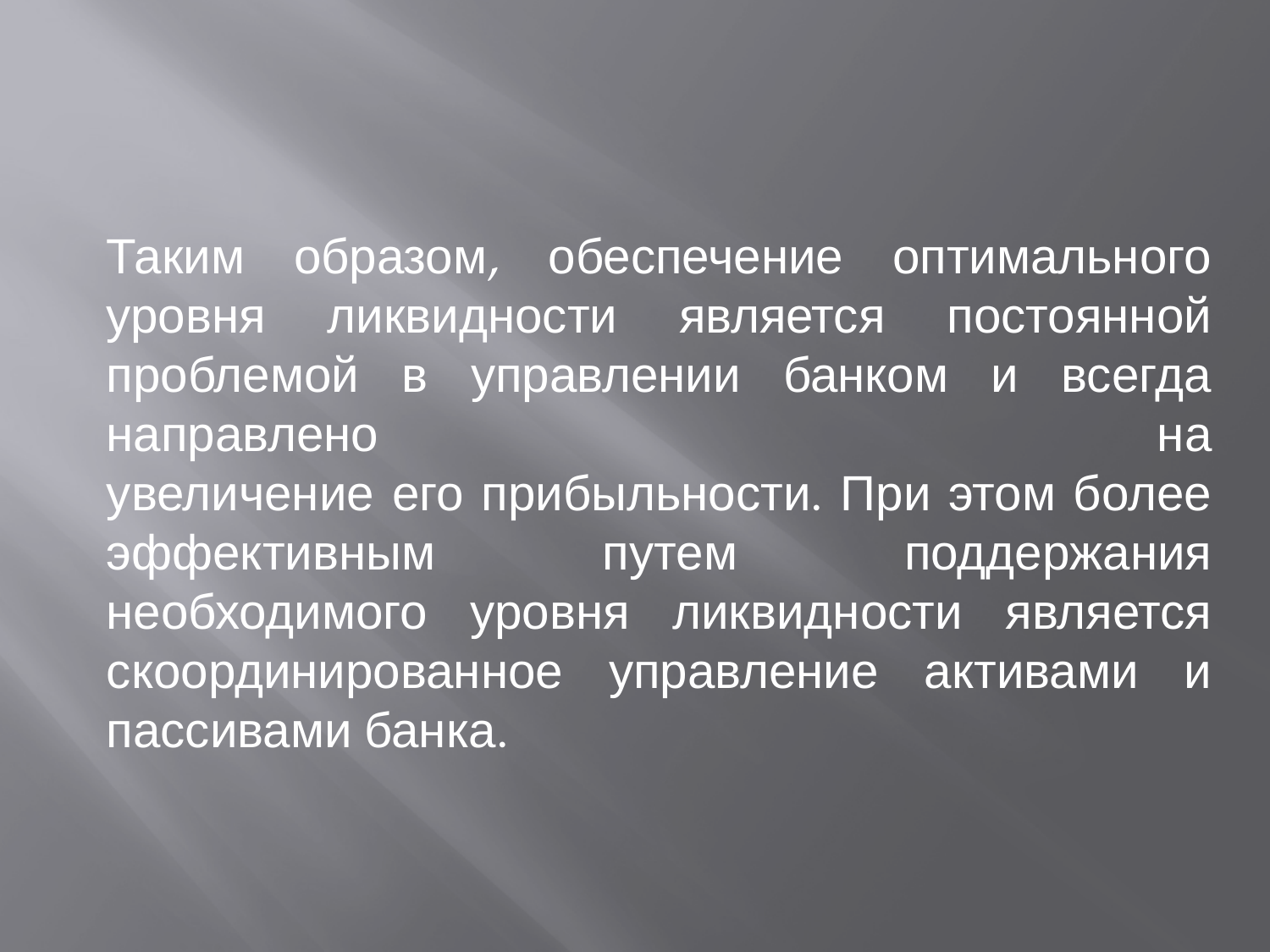

Таким образом, обеспечение оптимального уровня ликвидности является постоянной проблемой в управлении банком и всегда направлено на
увеличение его прибыльности. При этом более эффективным путем поддержания необходимого уровня ликвидности является скоординированное управление активами и пассивами банка.